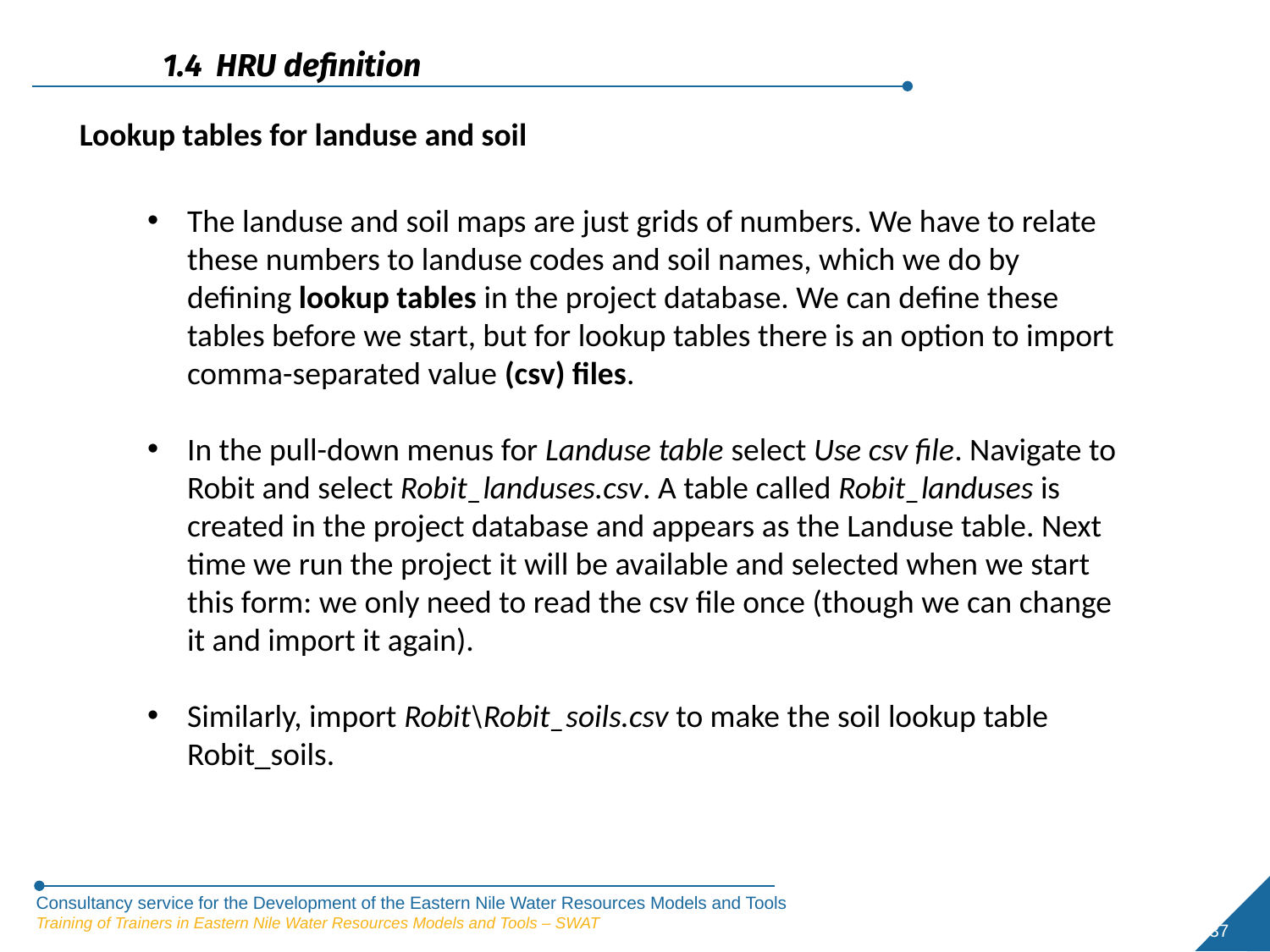

1.4  HRU definition
Lookup tables for landuse and soil
The landuse and soil maps are just grids of numbers. We have to relate these numbers to landuse codes and soil names, which we do by defining lookup tables in the project database. We can define these tables before we start, but for lookup tables there is an option to import comma-separated value (csv) files.

In the pull-down menus for Landuse table select Use csv file. Navigate to Robit and select Robit_landuses.csv. A table called Robit_landuses is created in the project database and appears as the Landuse table. Next time we run the project it will be available and selected when we start this form: we only need to read the csv file once (though we can change it and import it again).

Similarly, import Robit\Robit_soils.csv to make the soil lookup table Robit_soils.